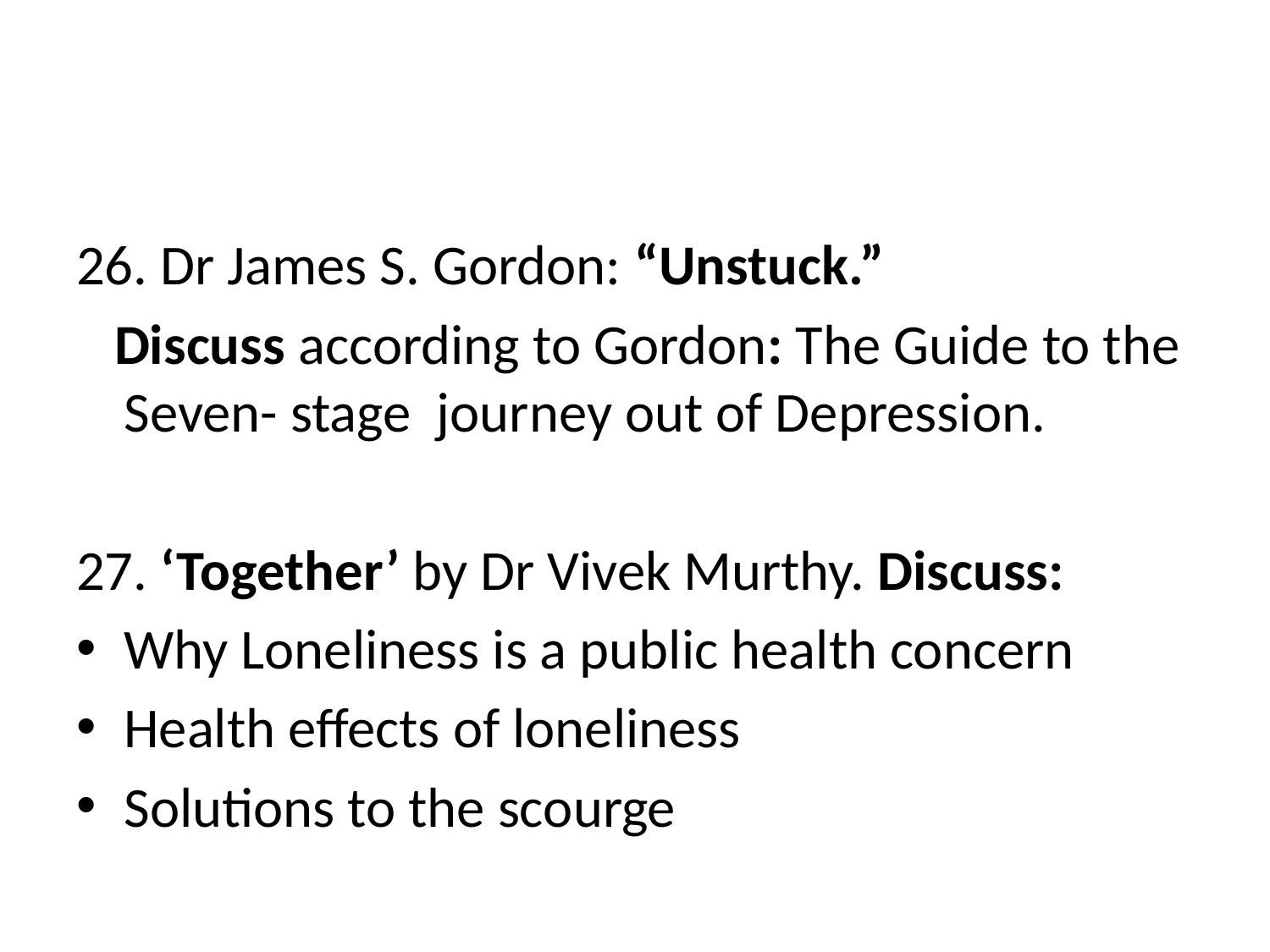

#
26. Dr James S. Gordon: “Unstuck.”
   Discuss according to Gordon: The Guide to the Seven- stage  journey out of Depression.

27. ‘Together’ by Dr Vivek Murthy. Discuss:
Why Loneliness is a public health concern
Health effects of loneliness
Solutions to the scourge